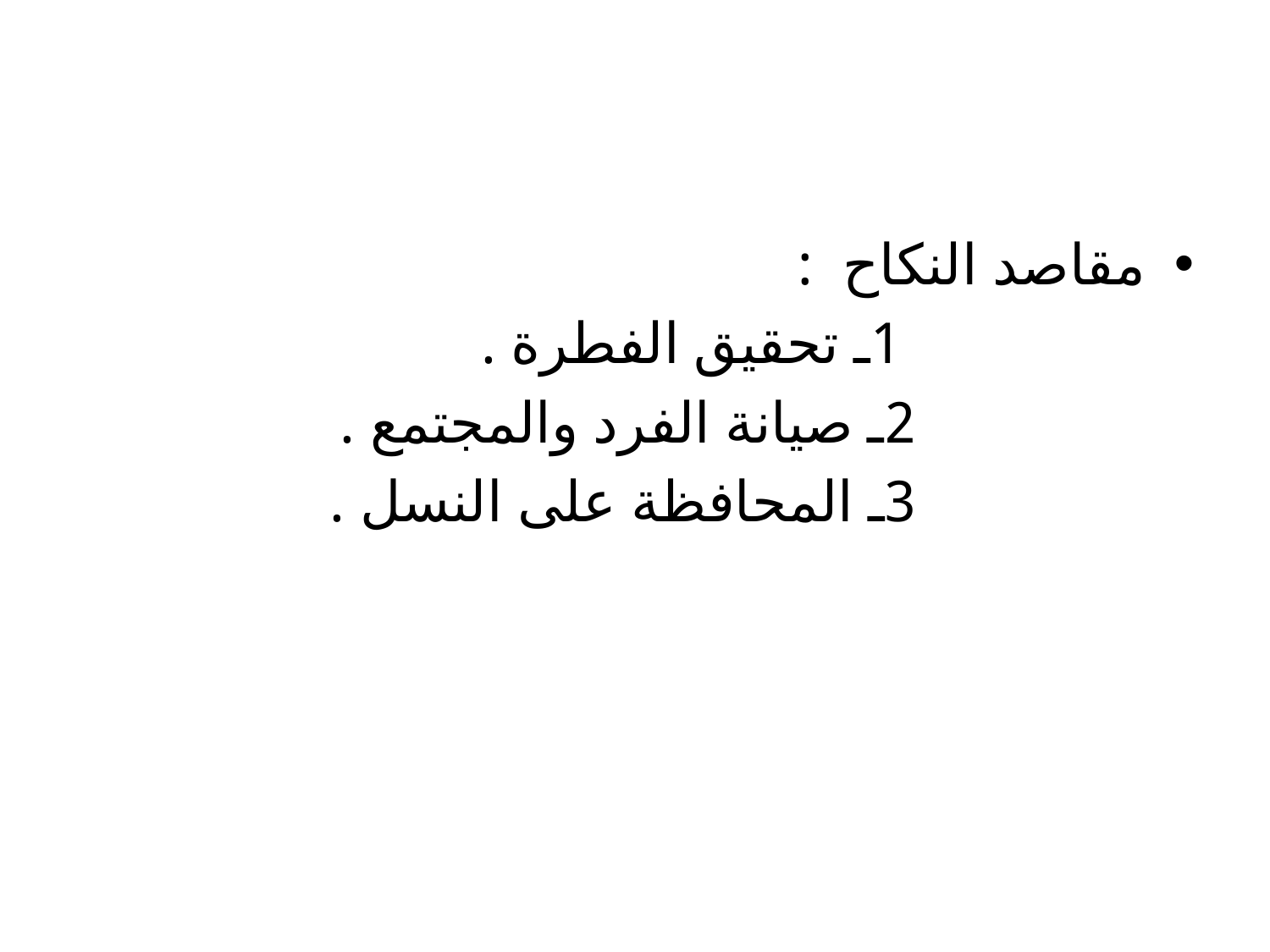

#
مقاصد النكاح  :
                    1ـ تحقيق الفطرة .
                   2ـ صيانة الفرد والمجتمع .
                   3ـ المحافظة على النسل .